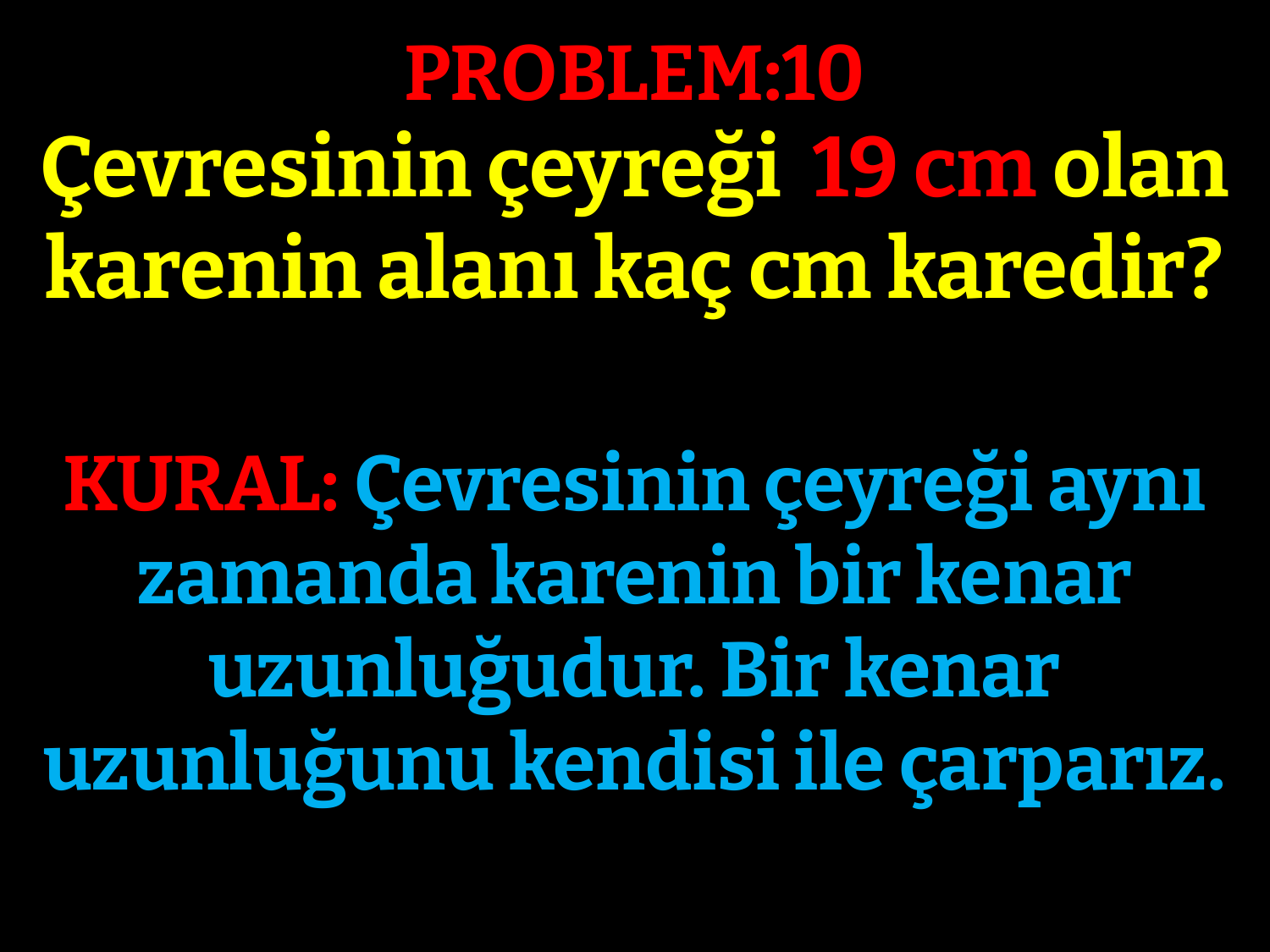

PROBLEM:10
Çevresinin çeyreği  19 cm olan karenin alanı kaç cm karedir?
#
KURAL: Çevresinin çeyreği aynı zamanda karenin bir kenar uzunluğudur. Bir kenar uzunluğunu kendisi ile çarparız.